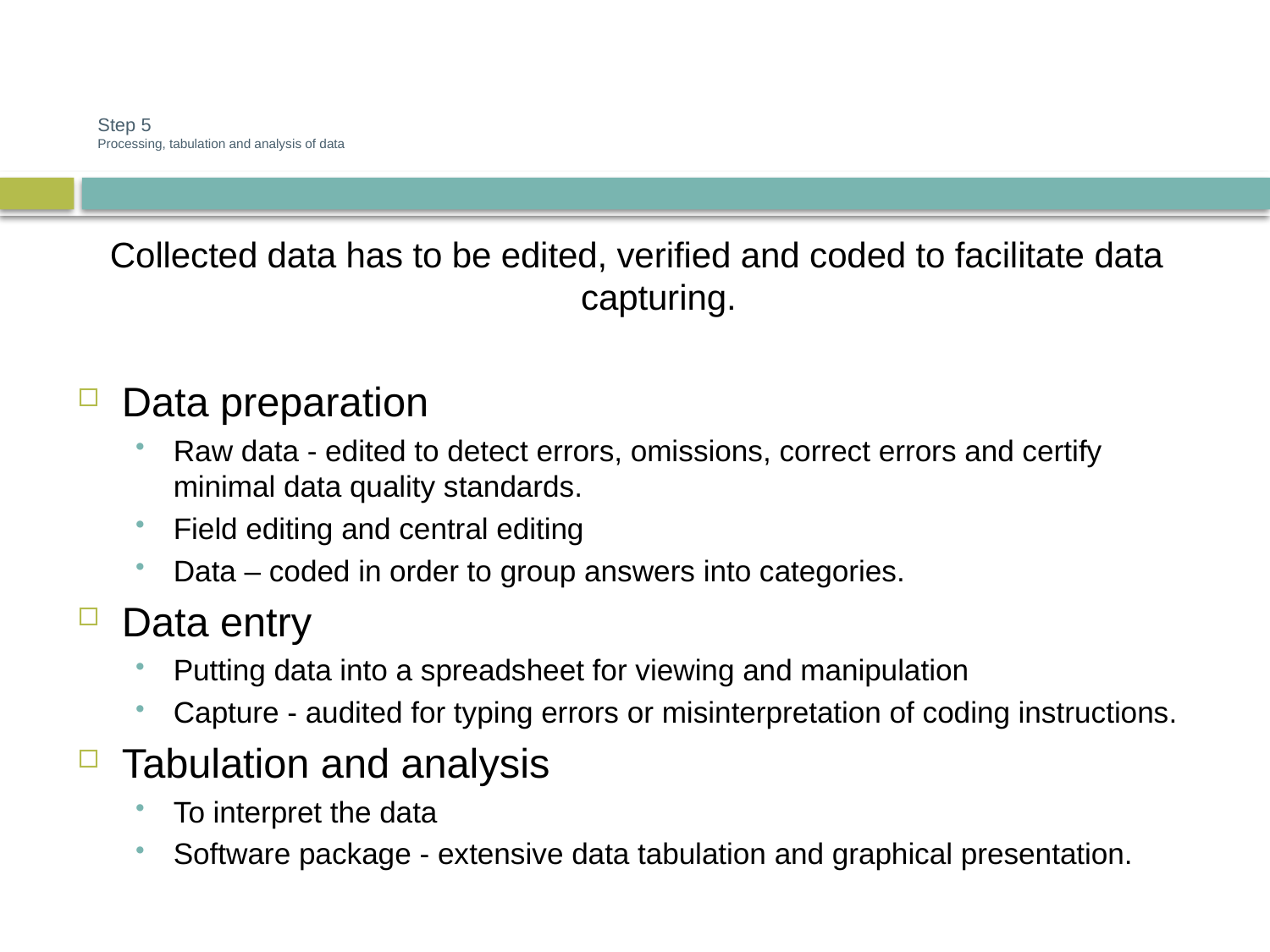

# Step 5 Processing, tabulation and analysis of data
Collected data has to be edited, verified and coded to facilitate data capturing.

Data preparation
Raw data - edited to detect errors, omissions, correct errors and certify minimal data quality standards.
Field editing and central editing
Data – coded in order to group answers into categories.
Data entry
Putting data into a spreadsheet for viewing and manipulation
Capture - audited for typing errors or misinterpretation of coding instructions.
Tabulation and analysis
To interpret the data
Software package - extensive data tabulation and graphical presentation.